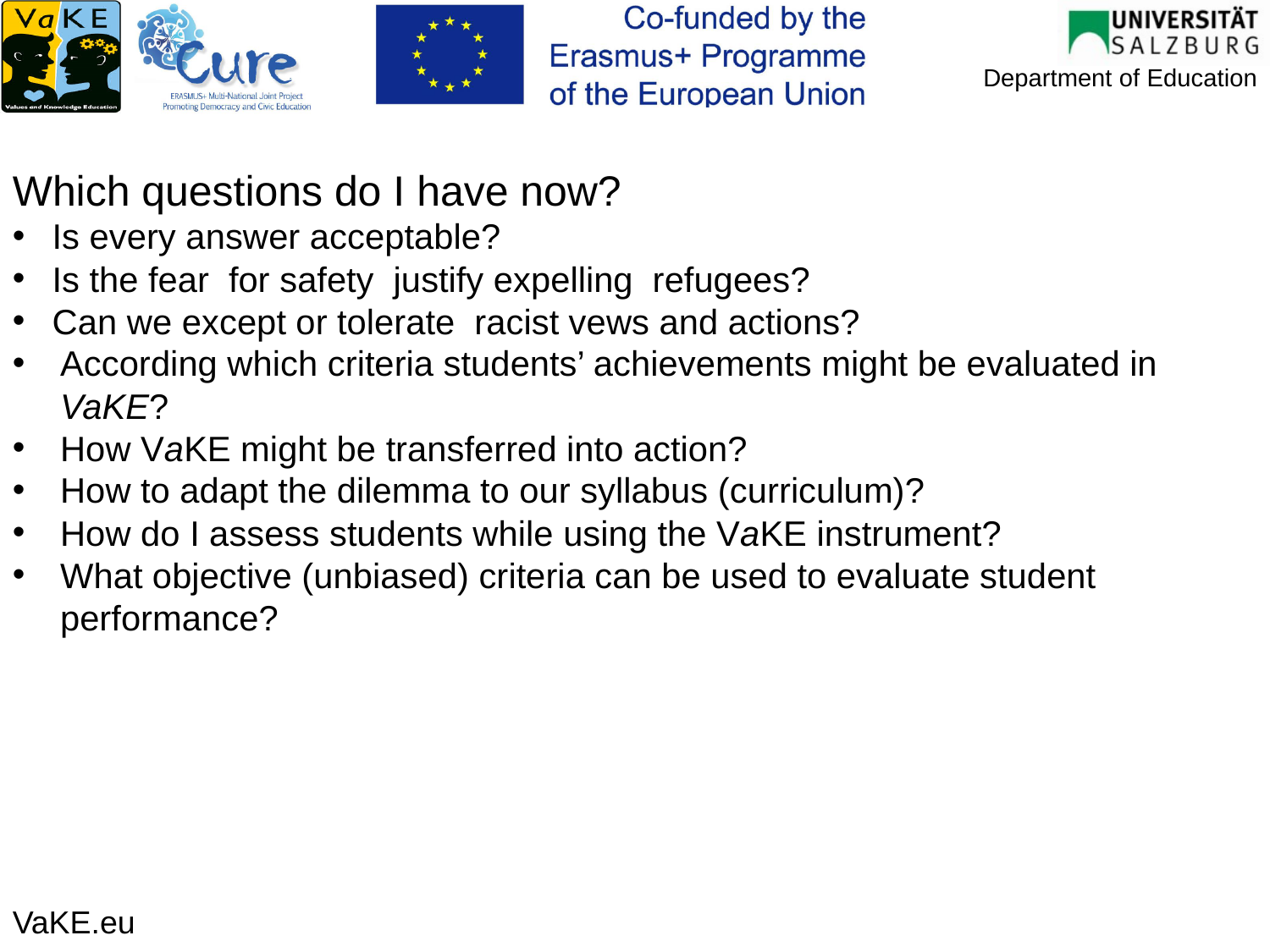

Which questions do I have now?
Is every answer acceptable?
Is the fear  for safety  justify expelling  refugees?
Can we except or tolerate  racist vews and actions?
According which criteria students’ achievements might be evaluated in VaKE?
How VaKE might be transferred into action?
How to adapt the dilemma to our syllabus (curriculum)?
How do I assess students while using the VaKE instrument?
What objective (unbiased) criteria can be used to evaluate student performance?